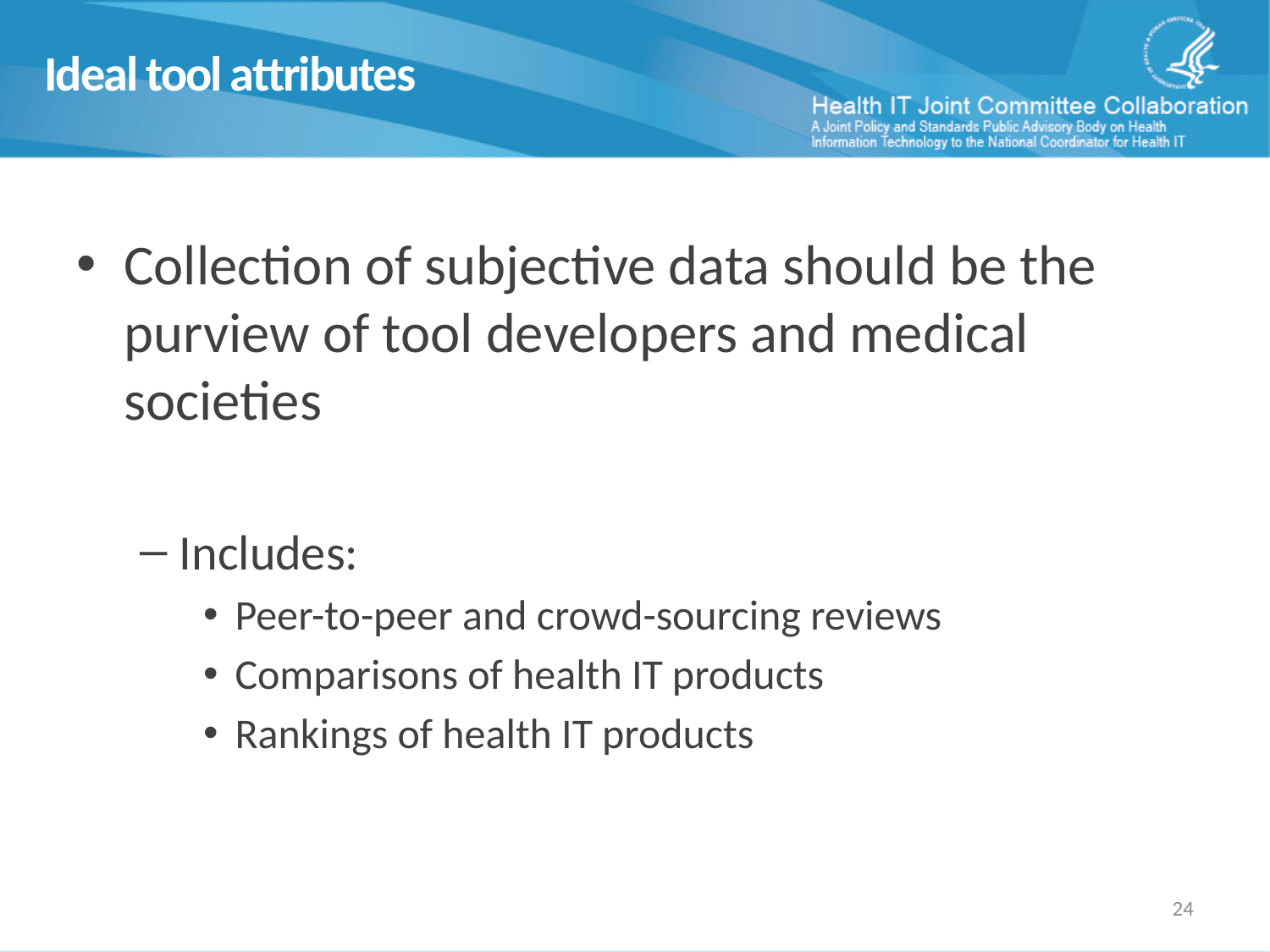

# Ideal tool attributes
Collection of subjective data should be the purview of tool developers and medical societies

Includes:
Peer-to-peer and crowd-sourcing reviews
Comparisons of health IT products
Rankings of health IT products

24